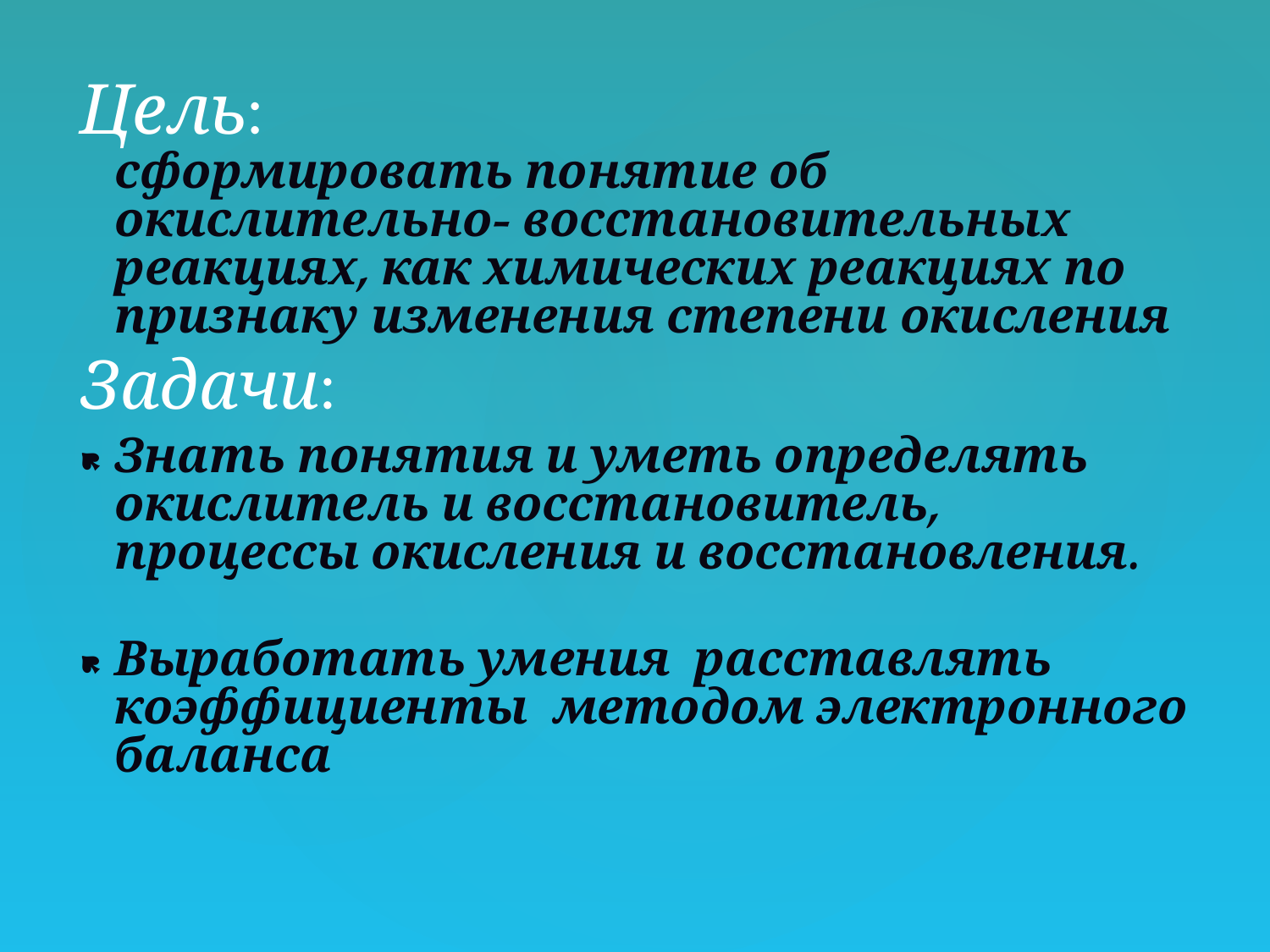

Цель:
сформировать понятие об окислительно- восстановительных реакциях, как химических реакциях по признаку изменения степени окисления
Задачи:
Знать понятия и уметь определять окислитель и восстановитель, процессы окисления и восстановления.
Выработать умения  расставлять коэффициенты  методом электронного баланса